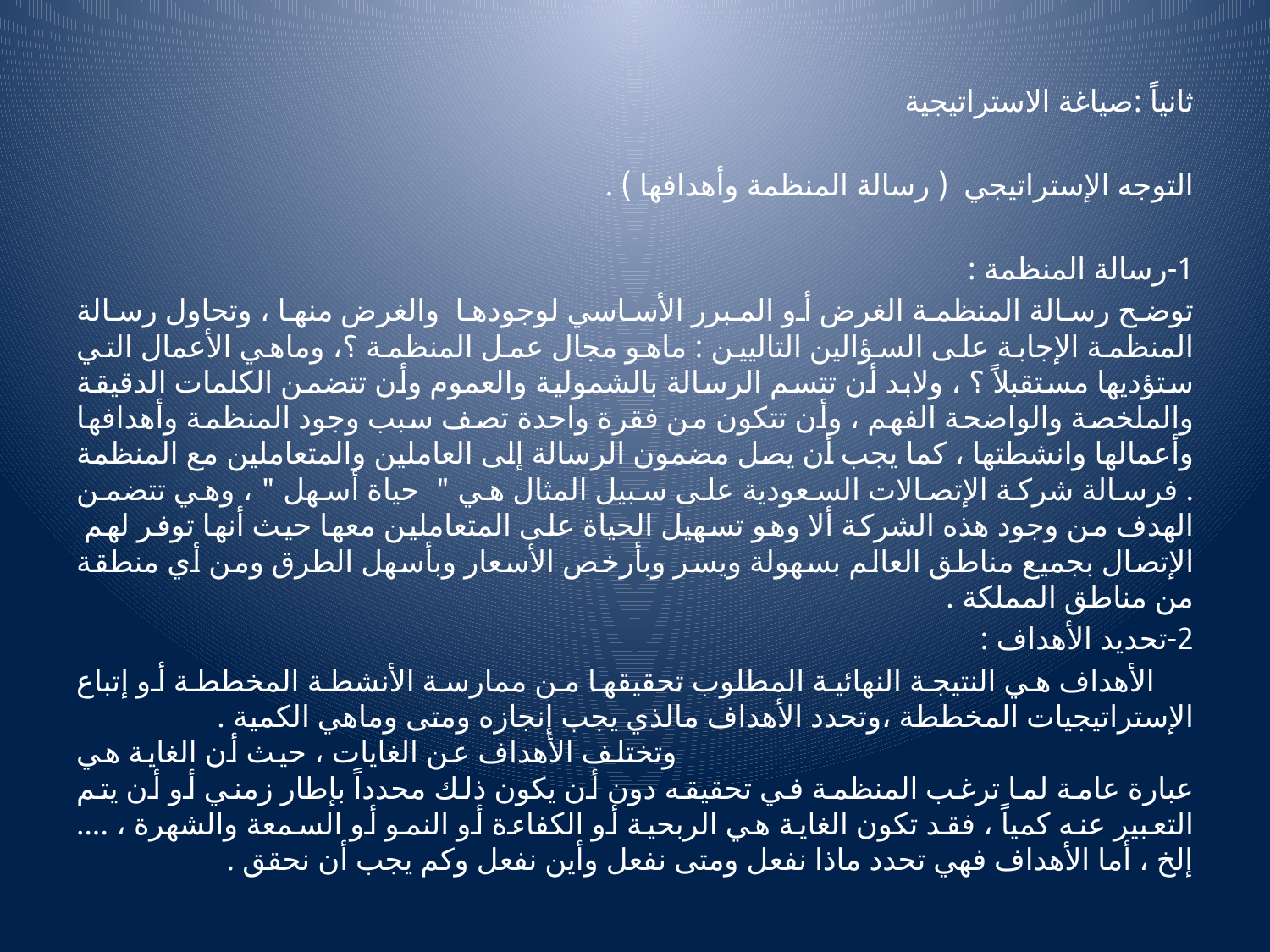

ثانياً :صياغة الاستراتيجية

التوجه الإستراتيجي  ( رسالة المنظمة وأهدافها ) .

1-رسالة المنظمة :
توضح رسالة المنظمة الغرض أو المبرر الأساسي لوجودها  والغرض منها ، وتحاول رسالة المنظمة الإجابة على السؤالين التاليين : ماهو مجال عمل المنظمة ؟، وماهي الأعمال التي ستؤديها مستقبلاً ؟ ، ولابد أن تتسم الرسالة بالشمولية والعموم وأن تتضمن الكلمات الدقيقة والملخصة والواضحة الفهم ، وأن تتكون من فقرة واحدة تصف سبب وجود المنظمة وأهدافها وأعمالها وانشطتها ، كما يجب أن يصل مضمون الرسالة إلى العاملين والمتعاملين مع المنظمة . فرسالة شركة الإتصالات السعودية على سبيل المثال هي "  حياة أسهل " ، وهي تتضمن الهدف من وجود هذه الشركة ألا وهو تسهيل الحياة على المتعاملين معها حيث أنها توفر لهم  الإتصال بجميع مناطق العالم بسهولة ويسر وبأرخص الأسعار وبأسهل الطرق ومن أي منطقة من مناطق المملكة .
2-تحديد الأهداف :
     الأهداف هي النتيجة النهائية المطلوب تحقيقها من ممارسة الأنشطة المخططة أو إتباع الإستراتيجيات المخططة ،وتحدد الأهداف مالذي يجب إنجازه ومتى وماهي الكمية .                                                                                     وتختلف الأهداف عن الغايات ، حيث أن الغاية هي عبارة عامة لما ترغب المنظمة في تحقيقه دون أن يكون ذلك محدداً بإطار زمني أو أن يتم التعبير عنه كمياً ، فقد تكون الغاية هي الربحية أو الكفاءة أو النمو أو السمعة والشهرة ، .... إلخ ، أما الأهداف فهي تحدد ماذا نفعل ومتى نفعل وأين نفعل وكم يجب أن نحقق .